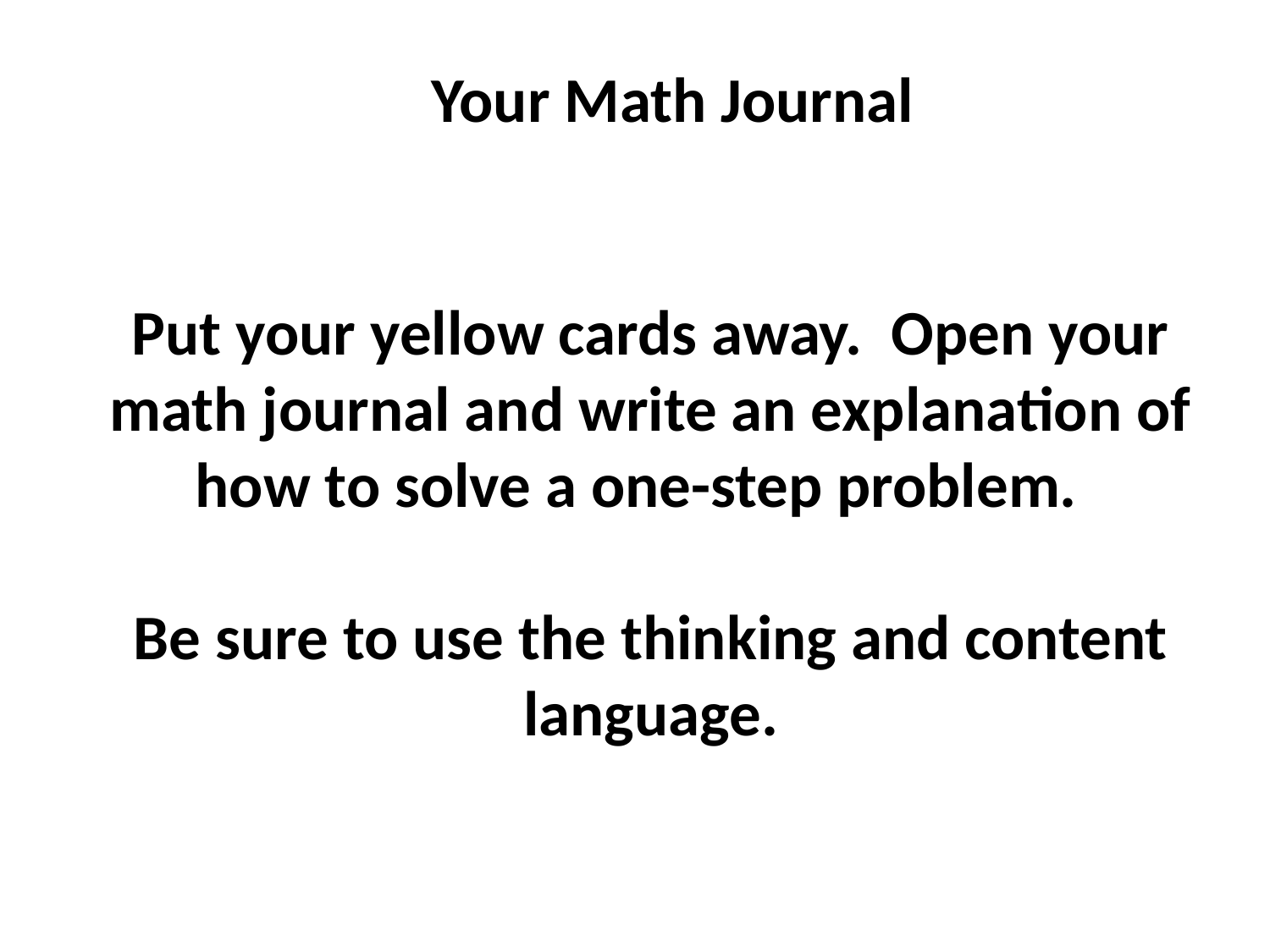

In Your Math Journal
Put your yellow cards away.  Open your math journal and write an explanation of how to solve a one-step problem.

Be sure to use the thinking and content language.